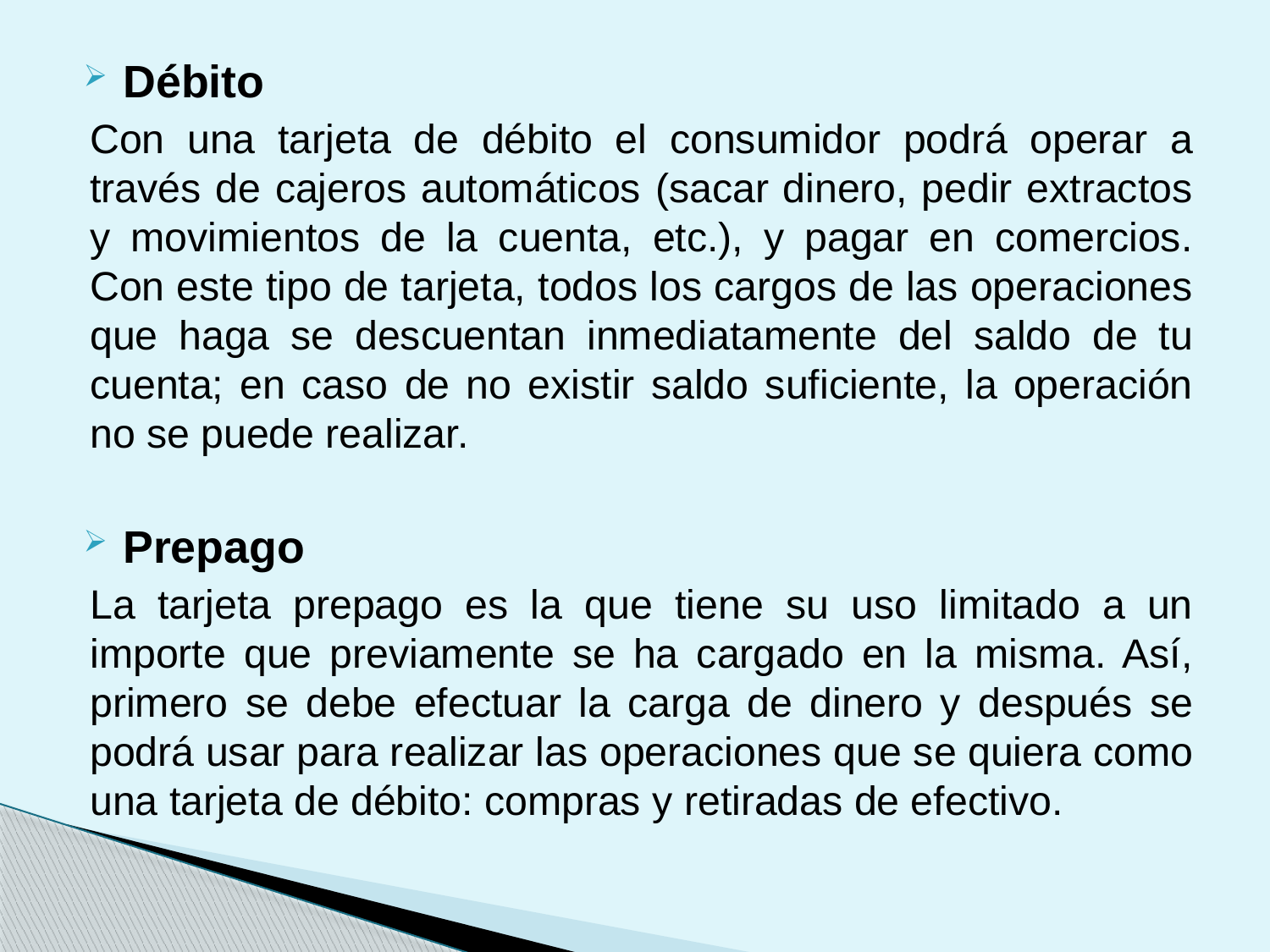

Débito
Con una tarjeta de débito el consumidor podrá operar a través de cajeros automáticos (sacar dinero, pedir extractos y movimientos de la cuenta, etc.), y pagar en comercios. Con este tipo de tarjeta, todos los cargos de las operaciones que haga se descuentan inmediatamente del saldo de tu cuenta; en caso de no existir saldo suficiente, la operación no se puede realizar.

Prepago
La tarjeta prepago es la que tiene su uso limitado a un importe que previamente se ha cargado en la misma. Así, primero se debe efectuar la carga de dinero y después se podrá usar para realizar las operaciones que se quiera como una tarjeta de débito: compras y retiradas de efectivo.